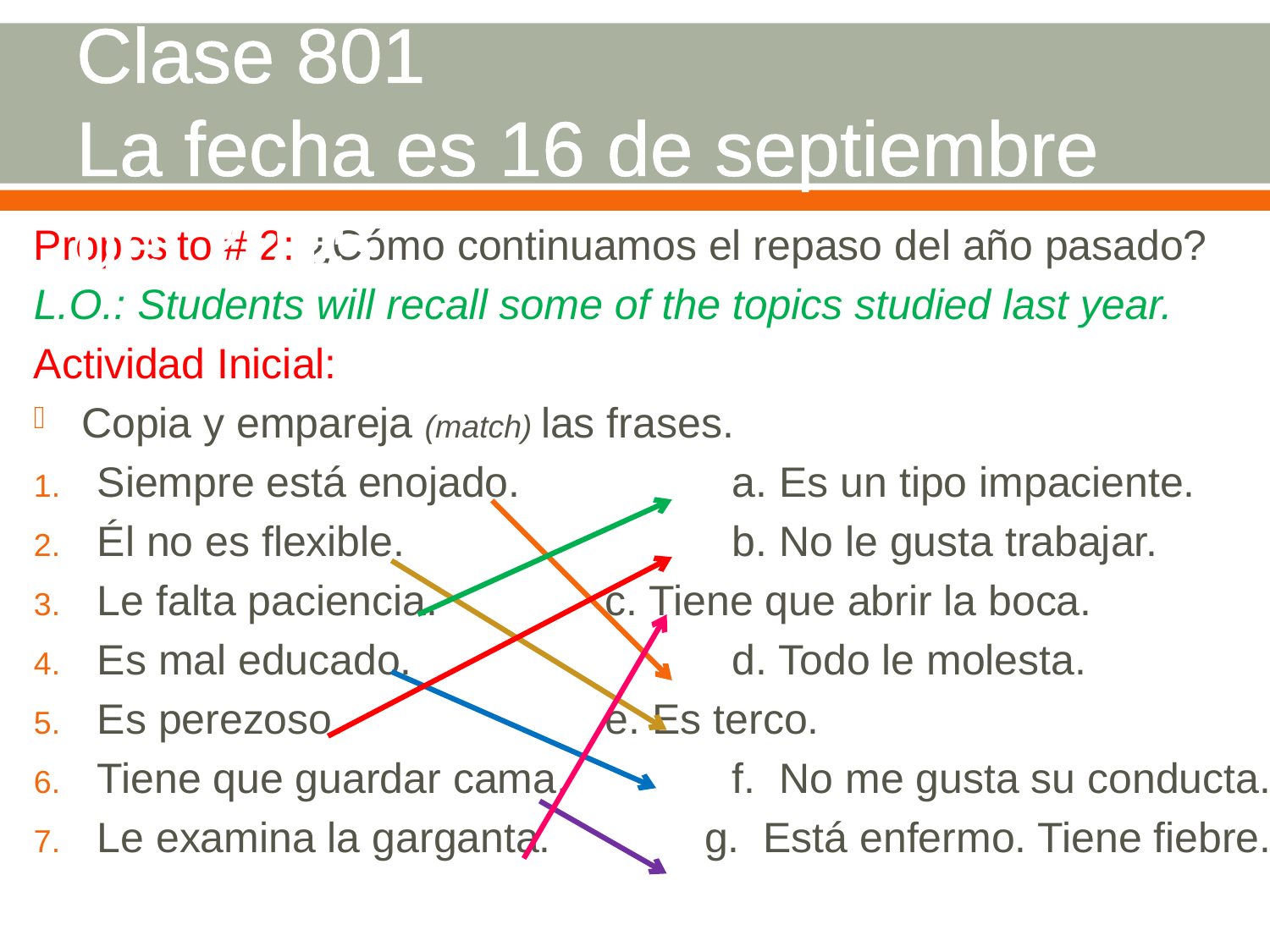

# Me llamo_______________   Clase 801 La fecha es 16 de septiembre del 2015
Propósito # 2: ¿Cómo continuamos el repaso del año pasado?
L.O.: Students will recall some of the topics studied last year.
Actividad Inicial:
Copia y empareja (match) las frases.
Siempre está enojado.         	a. Es un tipo impaciente.
Él no es flexible.		 	b. No le gusta trabajar.
Le falta paciencia.	      	c. Tiene que abrir la boca.
Es mal educado.		 	d. Todo le molesta.
Es perezoso.		      	e. Es terco.
Tiene que guardar cama.	  	f.  No me gusta su conducta.
Le examina la garganta.             g.  Está enfermo. Tiene fiebre.